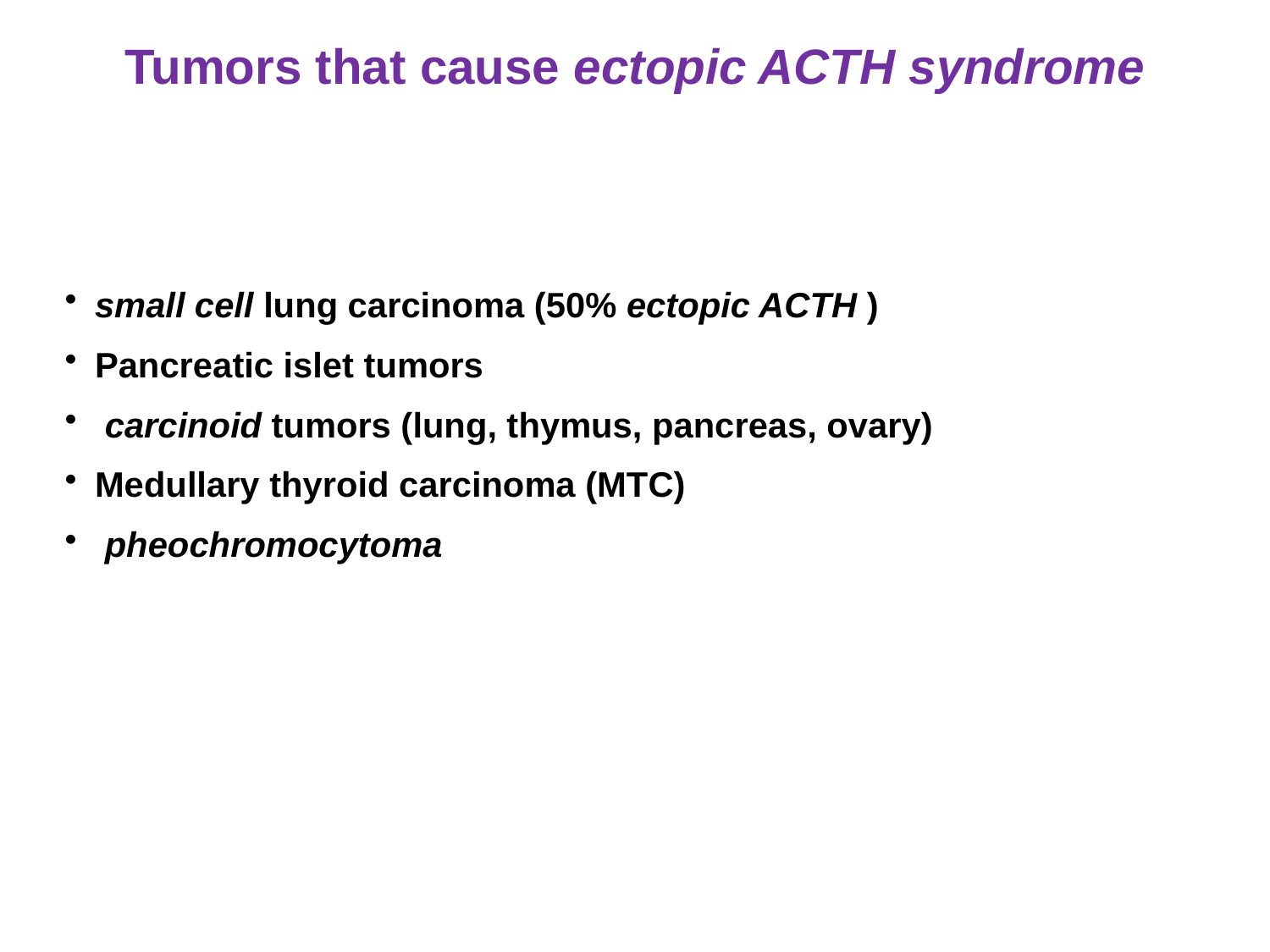

Tumors that cause ectopic ACTH syndrome

small cell lung carcinoma (50% ectopic ACTH )
Pancreatic islet tumors
 carcinoid tumors (lung, thymus, pancreas, ovary)
Medullary thyroid carcinoma (MTC)
 pheochromocytoma